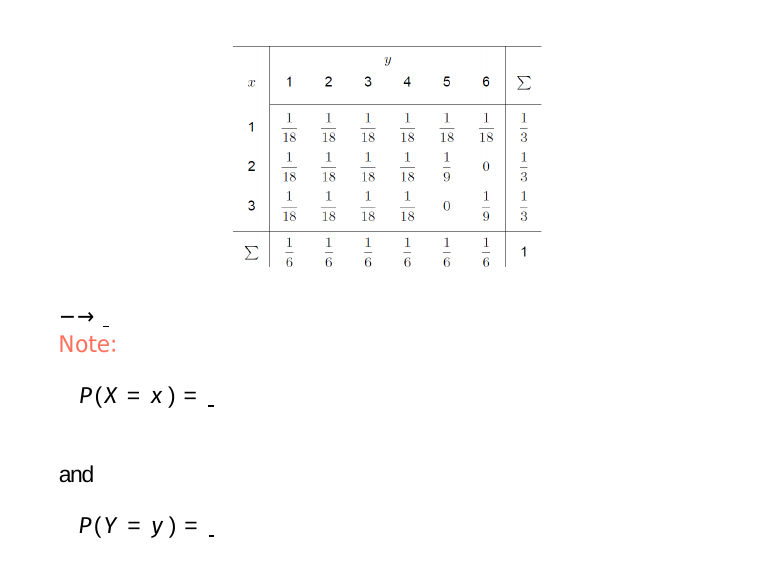

−→
Note:

P(X = x ) =

and

P(Y = y ) =

−→